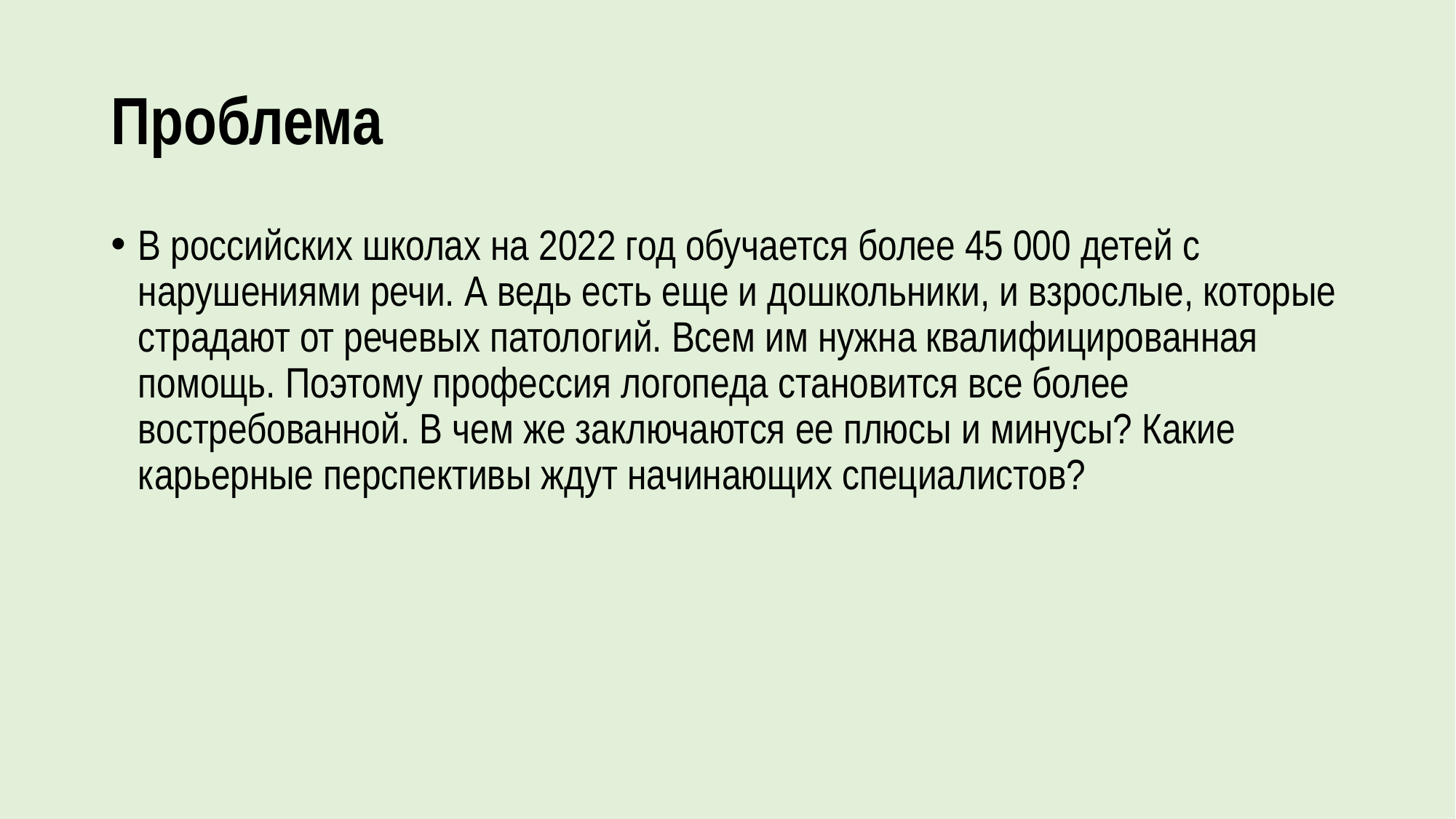

# Проблема
В российских школах на 2022 год обучается более 45 000 детей с нарушениями речи. А ведь есть еще и дошкольники, и взрослые, которые страдают от речевых патологий. Всем им нужна квалифицированная помощь. Поэтому профессия логопеда становится все более востребованной. В чем же заключаются ее плюсы и минусы? Какие карьерные перспективы ждут начинающих специалистов?